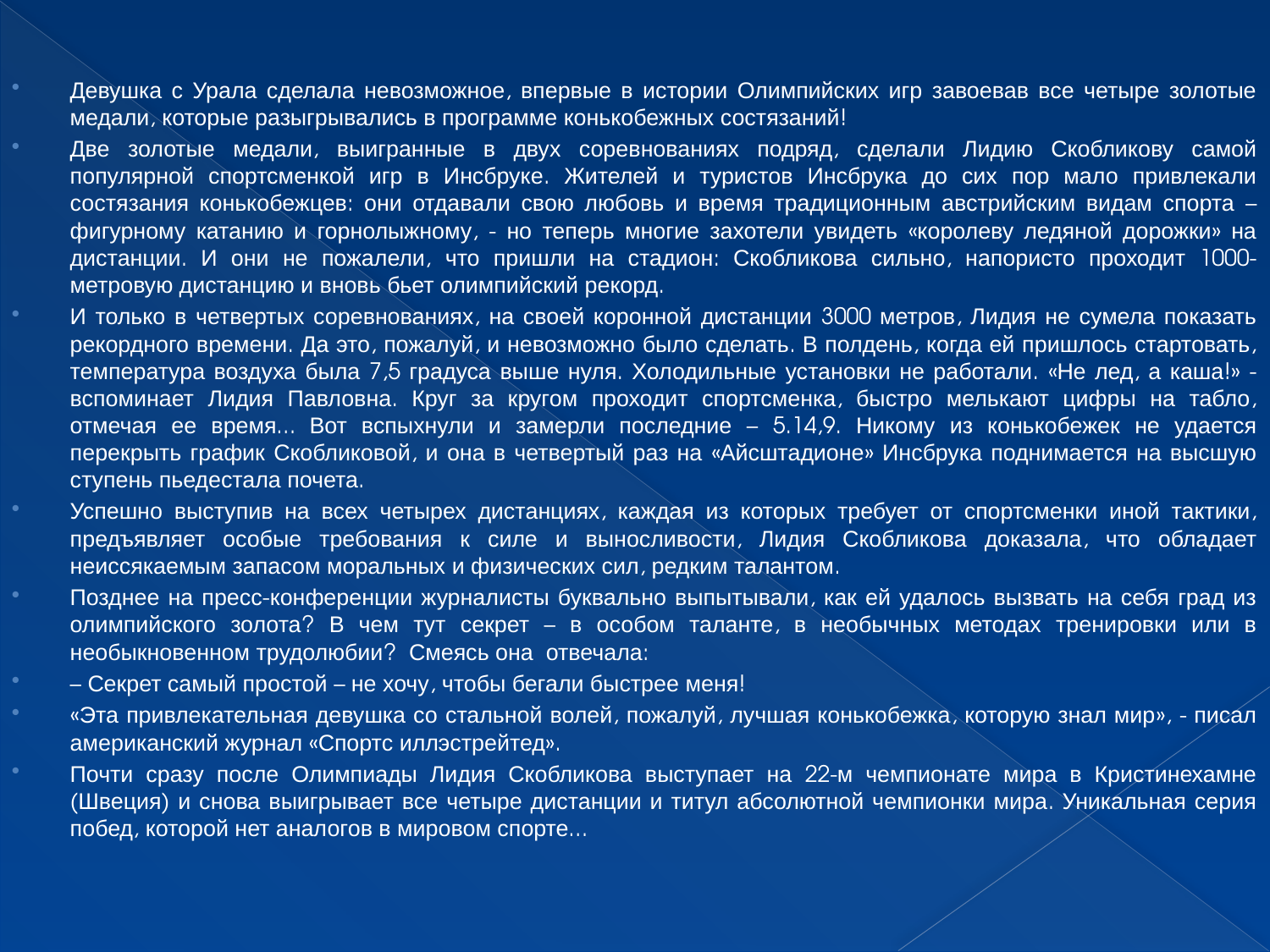

Девушка с Урала сделала невозможное, впервые в истории Олимпийских игр завоевав все четыре золотые медали, которые разыгрывались в программе конькобежных состязаний!
Две золотые медали, выигранные в двух соревнованиях подряд, сделали Лидию Скобликову самой популярной спортсменкой игр в Инсбруке. Жителей и туристов Инсбрука до сих пор мало привлекали состязания конькобежцев: они отдавали свою любовь и время традиционным австрийским видам спорта – фигурному катанию и горнолыжному, - но теперь многие захотели увидеть «королеву ледяной дорожки» на дистанции. И они не пожалели, что пришли на стадион: Скобликова сильно, напористо проходит 1000-метровую дистанцию и вновь бьет олимпийский рекорд.
И только в четвертых соревнованиях, на своей коронной дистанции 3000 метров, Лидия не сумела показать рекордного времени. Да это, пожалуй, и невозможно было сделать. В полдень, когда ей пришлось стартовать, температура воздуха была 7,5 градуса выше нуля. Холодильные установки не работали. «Не лед, а каша!» - вспоминает Лидия Павловна. Круг за кругом проходит спортсменка, быстро мелькают цифры на табло, отмечая ее время… Вот вспыхнули и замерли последние – 5.14,9. Никому из конькобежек не удается перекрыть график Скобликовой, и она в четвертый раз на «Айсштадионе» Инсбрука поднимается на высшую ступень пьедестала почета.
Успешно выступив на всех четырех дистанциях, каждая из которых требует от спортсменки иной тактики, предъявляет особые требования к силе и выносливости, Лидия Скобликова доказала, что обладает неиссякаемым запасом моральных и физических сил, редким талантом.
Позднее на пресс-конференции журналисты буквально выпытывали, как ей удалось вызвать на себя град из олимпийского золота? В чем тут секрет – в особом таланте, в необычных методах тренировки или в необыкновенном трудолюбии?  Смеясь она  отвечала:
– Секрет самый простой – не хочу, чтобы бегали быстрее меня!
«Эта привлекательная девушка со стальной волей, пожалуй, лучшая конькобежка, которую знал мир», - писал американский журнал «Спортс иллэстрейтед».
Почти сразу после Олимпиады Лидия Скобликова выступает на 22-м чемпионате мира в Кристинехамне (Швеция) и снова выигрывает все четыре дистанции и титул абсолютной чемпионки мира. Уникальная серия побед, которой нет аналогов в мировом спорте…